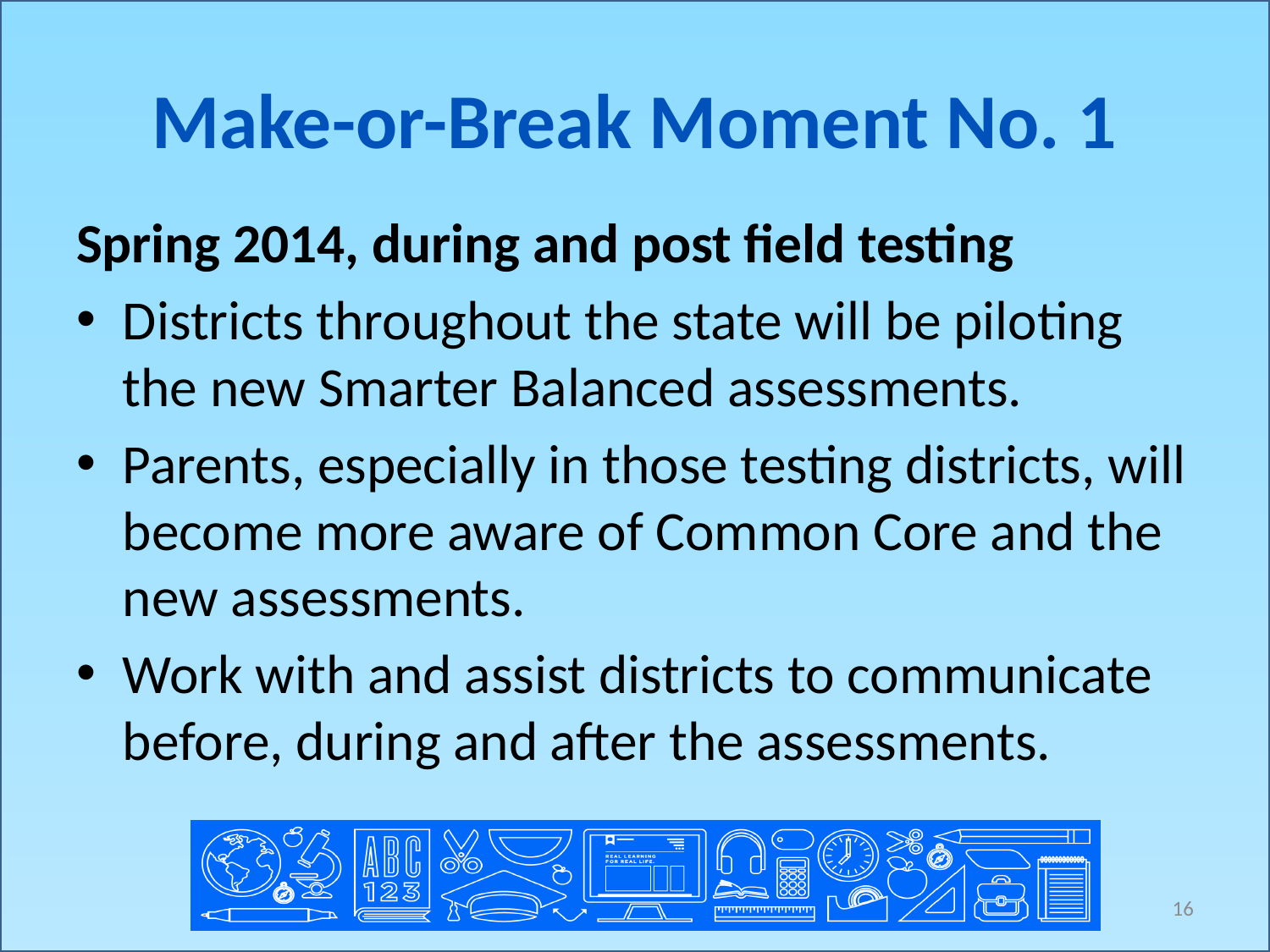

# Make-or-Break Moment No. 1
Spring 2014, during and post field testing
Districts throughout the state will be piloting the new Smarter Balanced assessments.
Parents, especially in those testing districts, will become more aware of Common Core and the new assessments.
Work with and assist districts to communicate before, during and after the assessments.
16